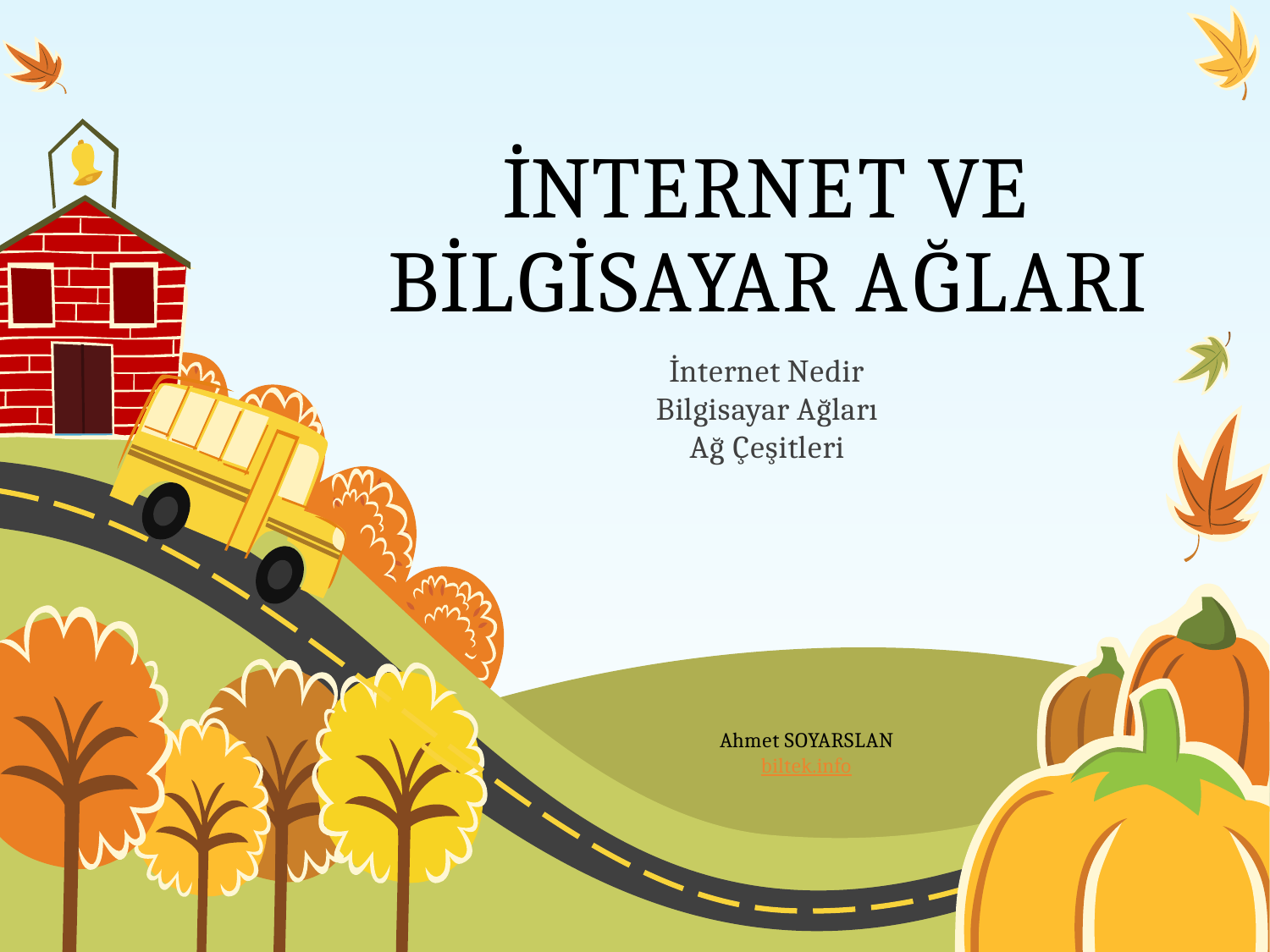

# İNTERNET VE BİLGİSAYAR AĞLARI
İnternet Nedir
Bilgisayar Ağları
Ağ Çeşitleri
Ahmet SOYARSLAN
biltek.info